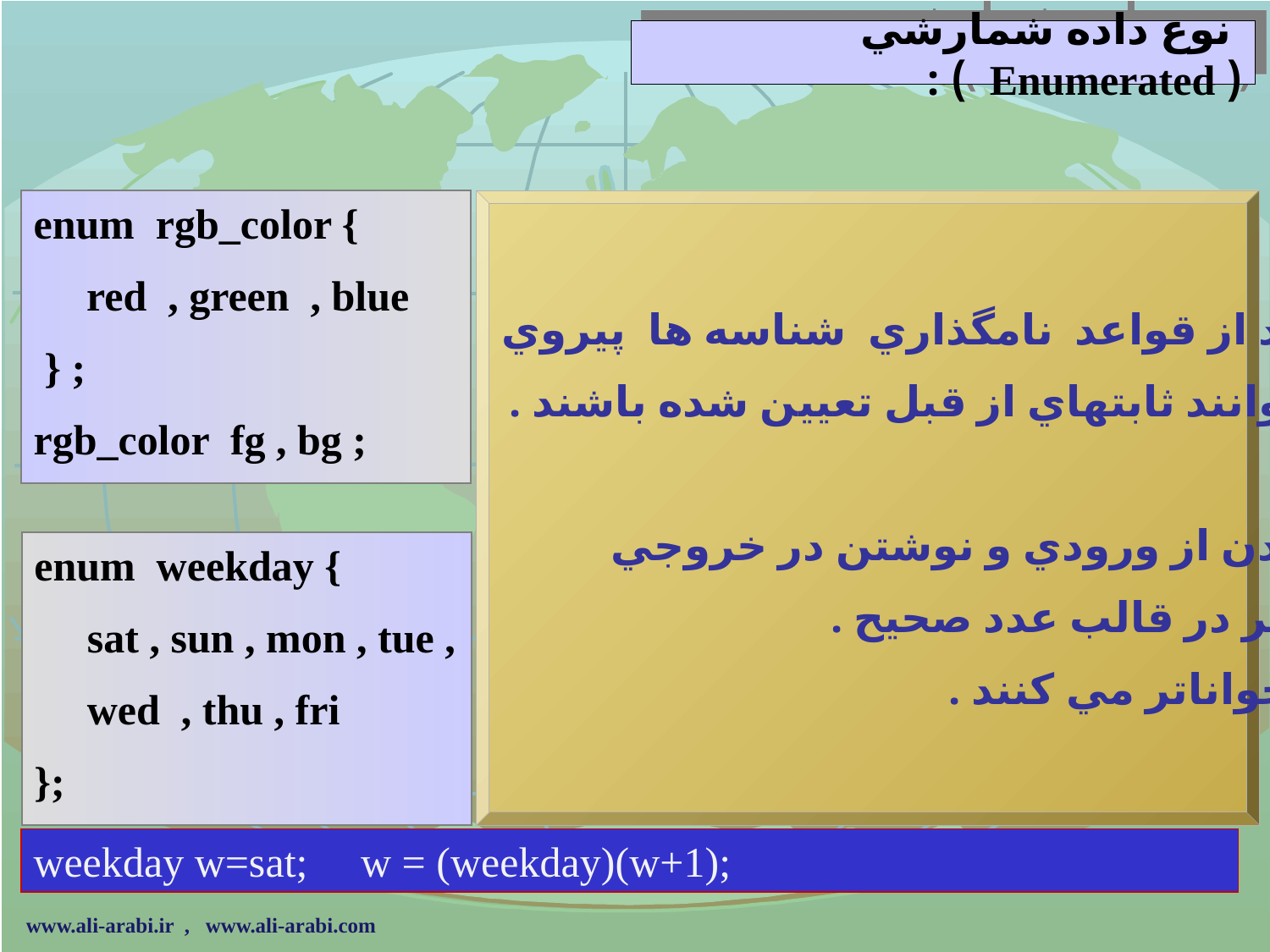

# نوع داده شمارشي ( Enumerated  ) :
enum  rgb_color {
     red  , green  , blue
 } ;
rgb_color  fg , bg ;
 مقادير بايد از قواعد  نامگذاري  شناسه ها  پيروي
 كنند و ميتوانند ثابتهاي از قبل تعيين شده باشند .

 قابل خواندن از ورودي و نوشتن در خروجي
 نيستند. مگر در قالب عدد صحيح .
 برنامه را خواناتر مي كنند .
enum  weekday {
     sat , sun , mon , tue ,
     wed  , thu , fri
};
weekday w=sat;     w = (weekday)(w+1);